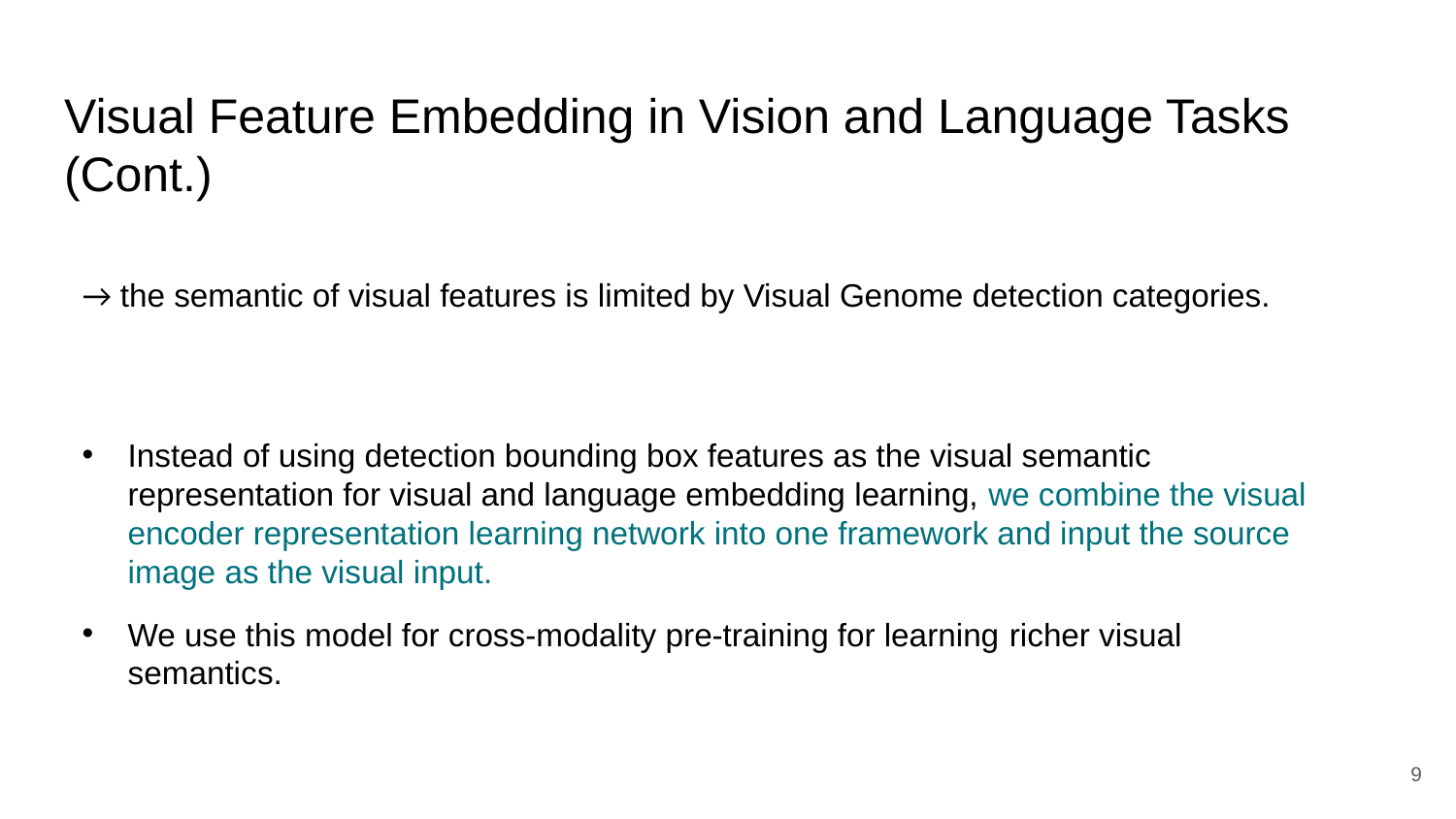

# Visual Feature Embedding in Vision and Language Tasks (Cont.)
→ the semantic of visual features is limited by Visual Genome detection categories.
Instead of using detection bounding box features as the visual semantic representation for visual and language embedding learning, we combine the visual encoder representation learning network into one framework and input the source image as the visual input.
We use this model for cross-modality pre-training for learning richer visual semantics.
9